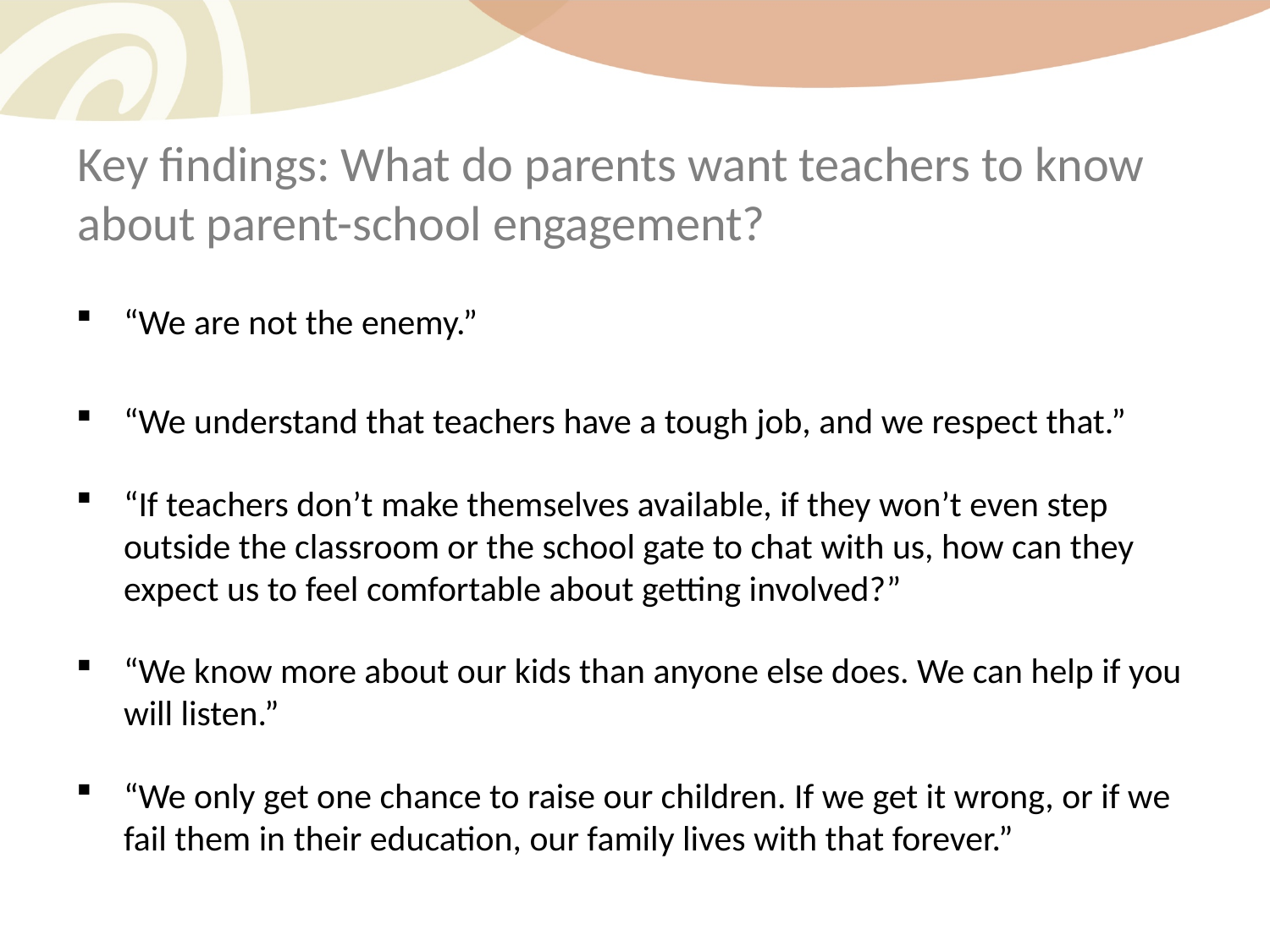

# Key findings: What do parents want teachers to know about parent-school engagement?
“We are not the enemy.”

“We understand that teachers have a tough job, and we respect that.”

“If teachers don’t make themselves available, if they won’t even step outside the classroom or the school gate to chat with us, how can they expect us to feel comfortable about getting involved?”

“We know more about our kids than anyone else does. We can help if you will listen.”

“We only get one chance to raise our children. If we get it wrong, or if we fail them in their education, our family lives with that forever.”